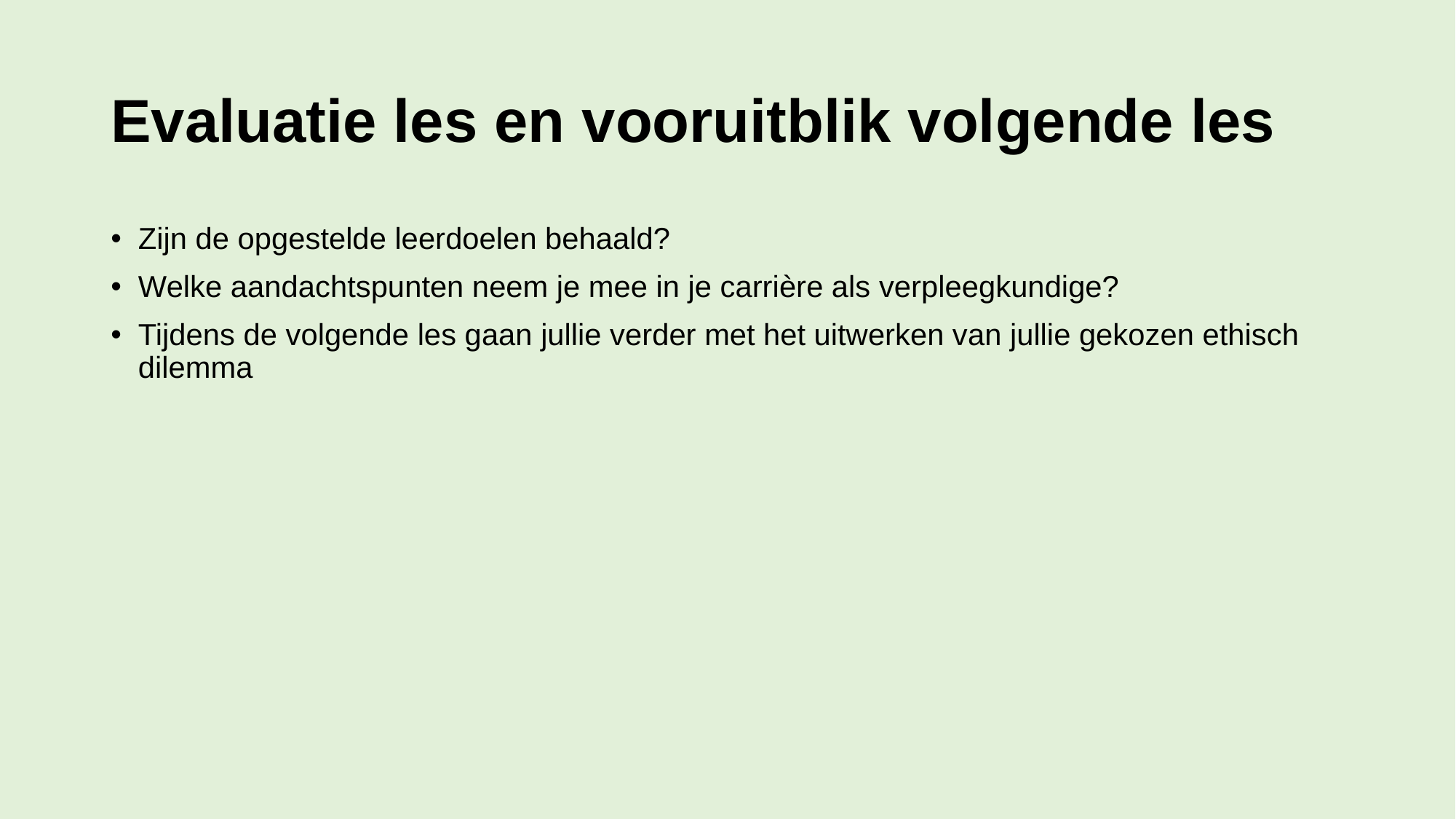

# Evaluatie les en vooruitblik volgende les
Zijn de opgestelde leerdoelen behaald?
Welke aandachtspunten neem je mee in je carrière als verpleegkundige?
Tijdens de volgende les gaan jullie verder met het uitwerken van jullie gekozen ethisch dilemma